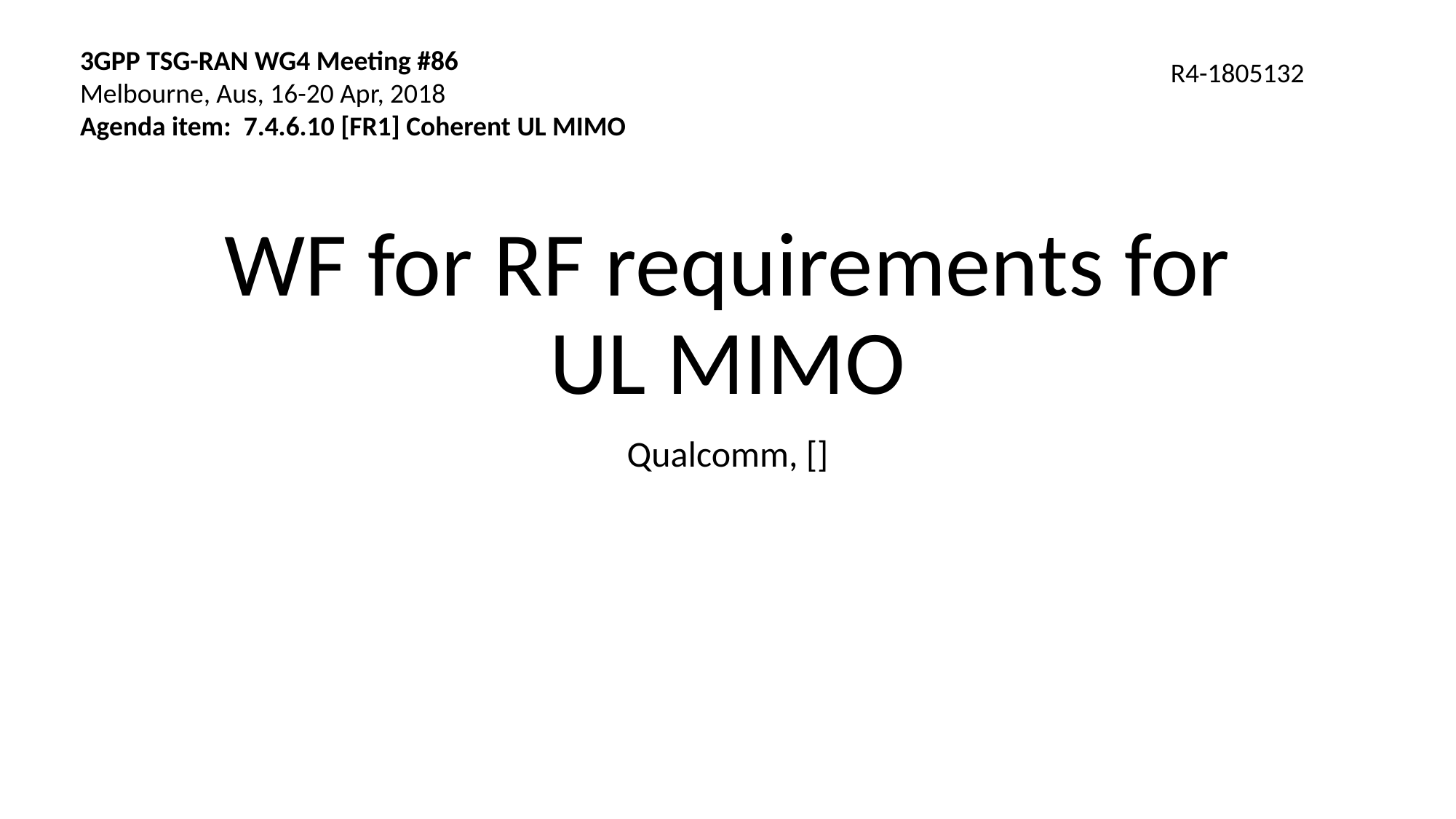

3GPP TSG-RAN WG4 Meeting #86
Melbourne, Aus, 16-20 Apr, 2018
Agenda item:  7.4.6.10 [FR1] Coherent UL MIMO
R4-1805132
# WF for RF requirements for UL MIMO
Qualcomm, []